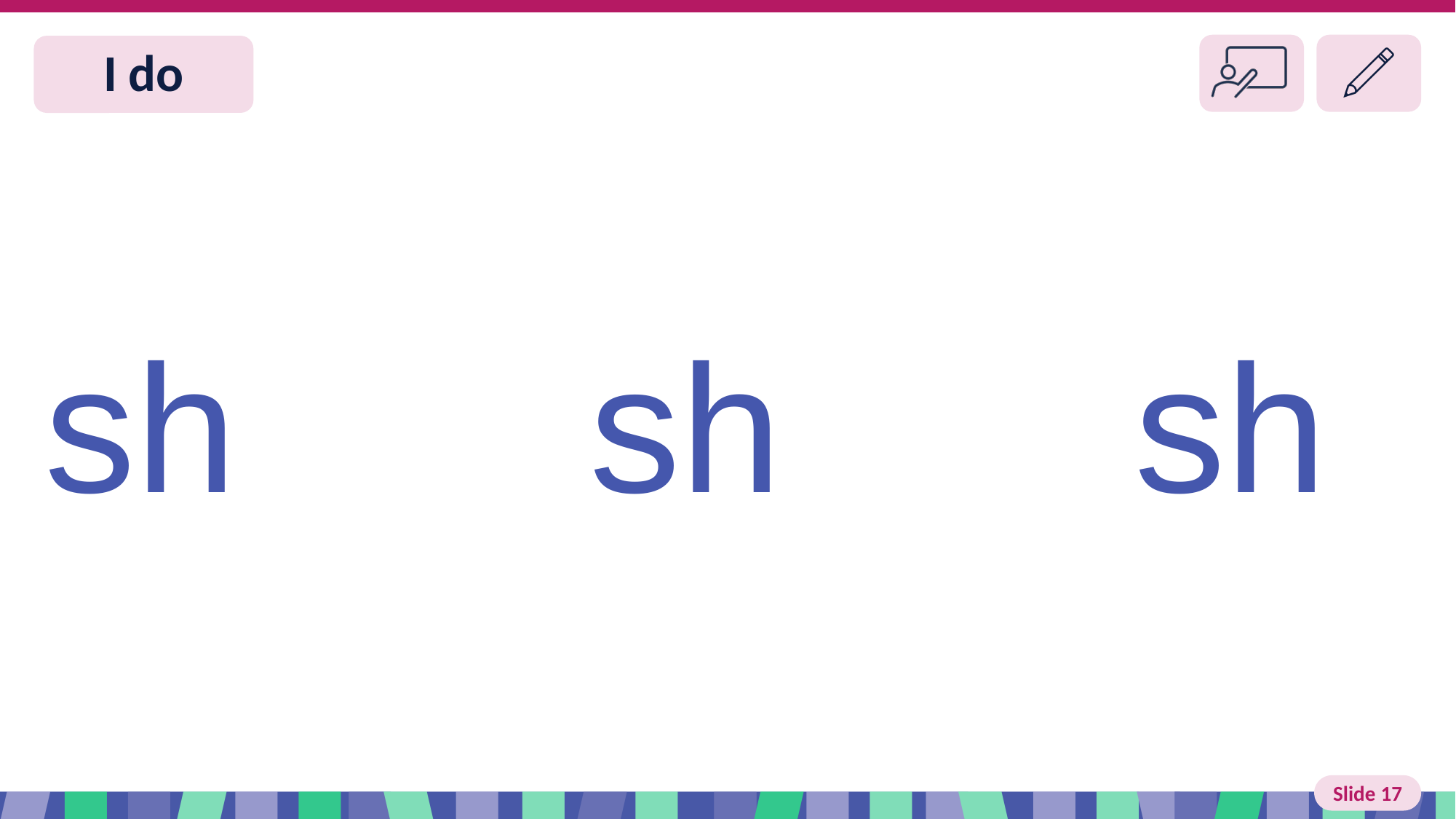

# Slide 17 I do
sh       sh       sh